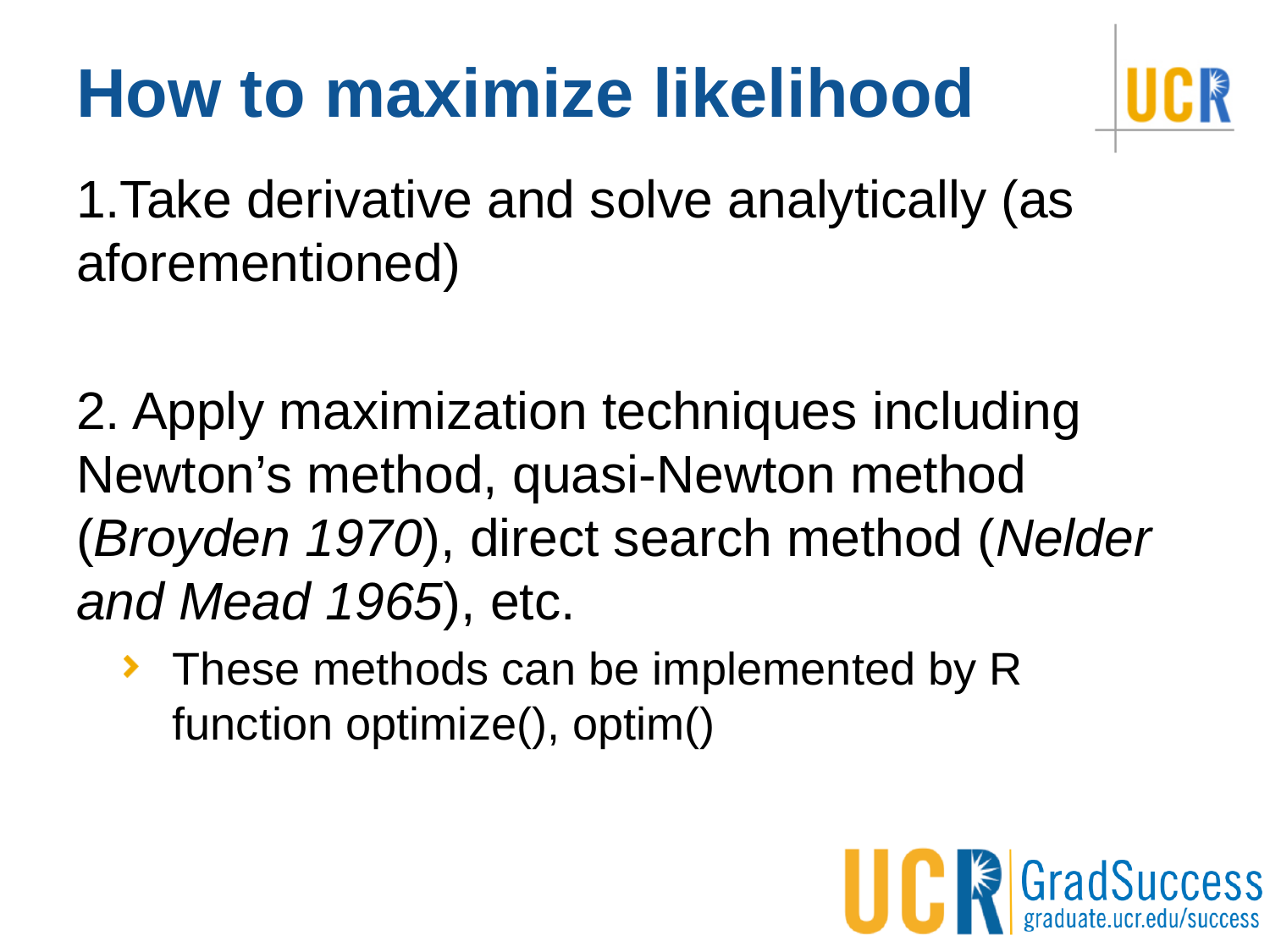

# How to maximize likelihood
1.Take derivative and solve analytically (as aforementioned)

2. Apply maximization techniques including Newton’s method, quasi-Newton method (Broyden 1970), direct search method (Nelder and Mead 1965), etc.
These methods can be implemented by R function optimize(), optim()